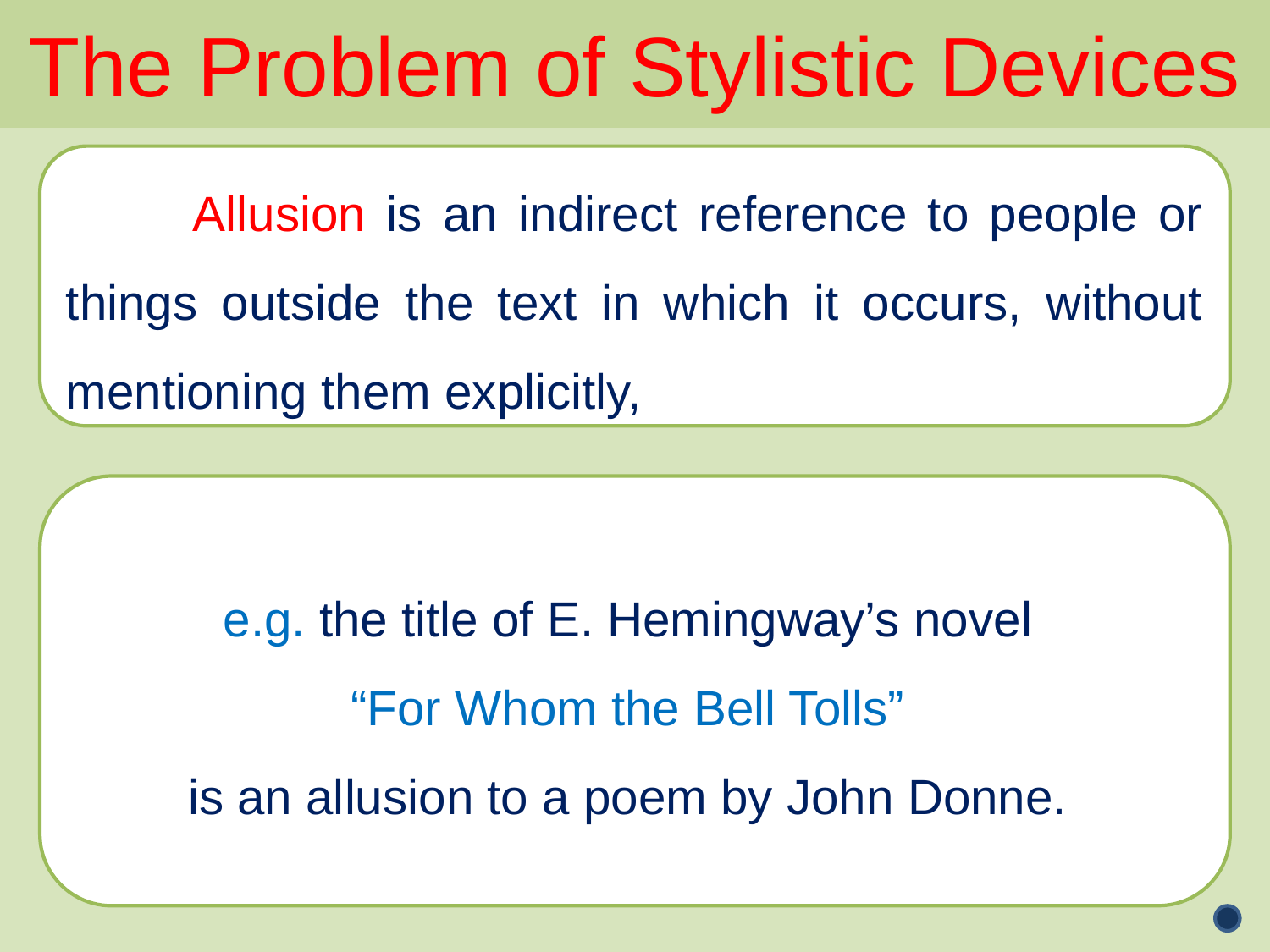

The Problem of Stylistic Devices
	Allusion is an indirect reference to people or things outside the text in which it occurs, without mentioning them explicitly,
e.g. the title of E. Hemingway’s novel
“For Whom the Bell Tolls”
is an allusion to a poem by John Donne.